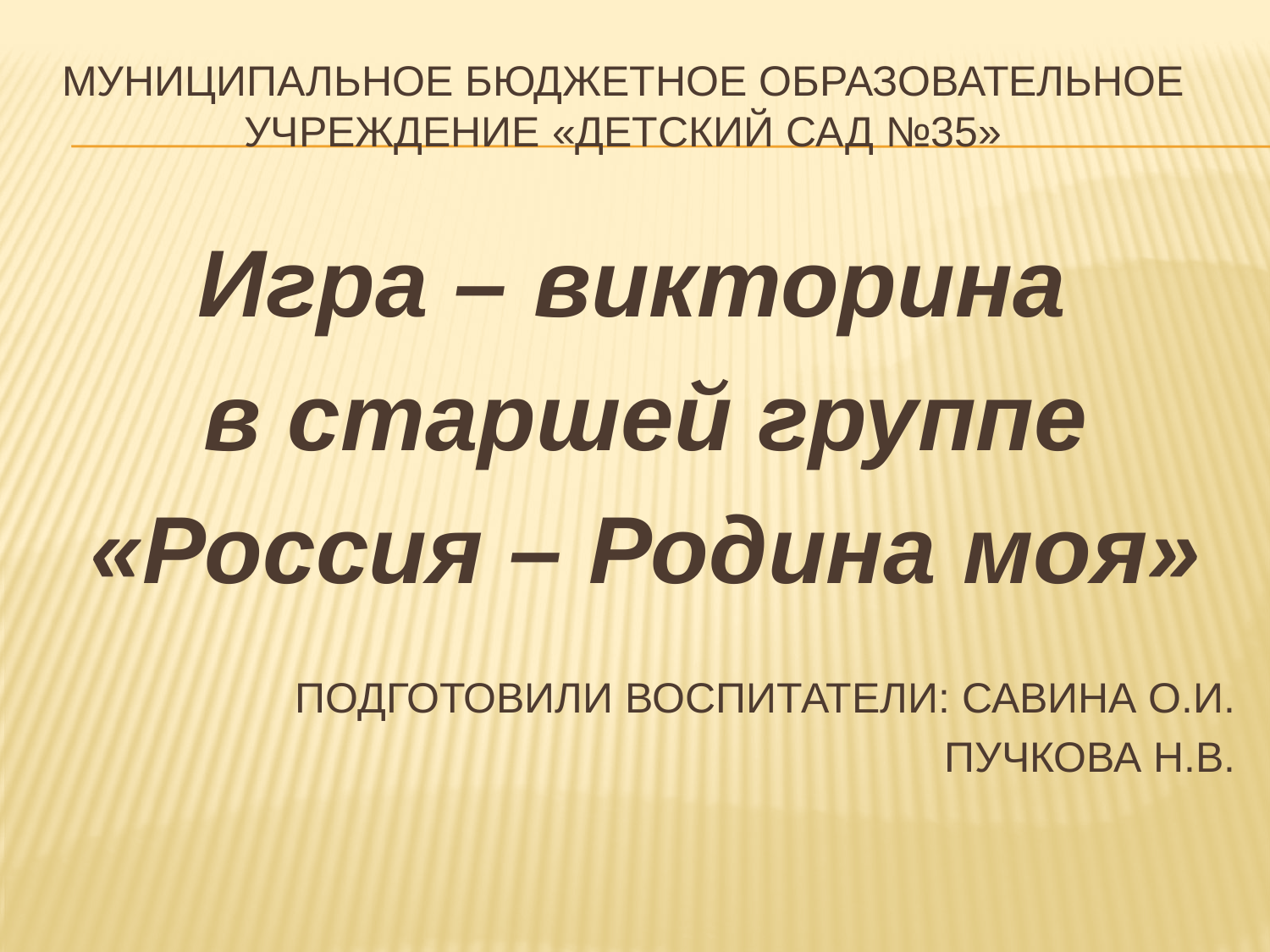

# Муниципальное Бюджетное образовательное учреждение «Детский сад №35»
Игра – викторина
в старшей группе
«Россия – Родина моя»

ПОДГОТОВИЛИ ВОСПИТАТЕЛИ: САВИНА О.И.
ПУЧКОВА Н.В.